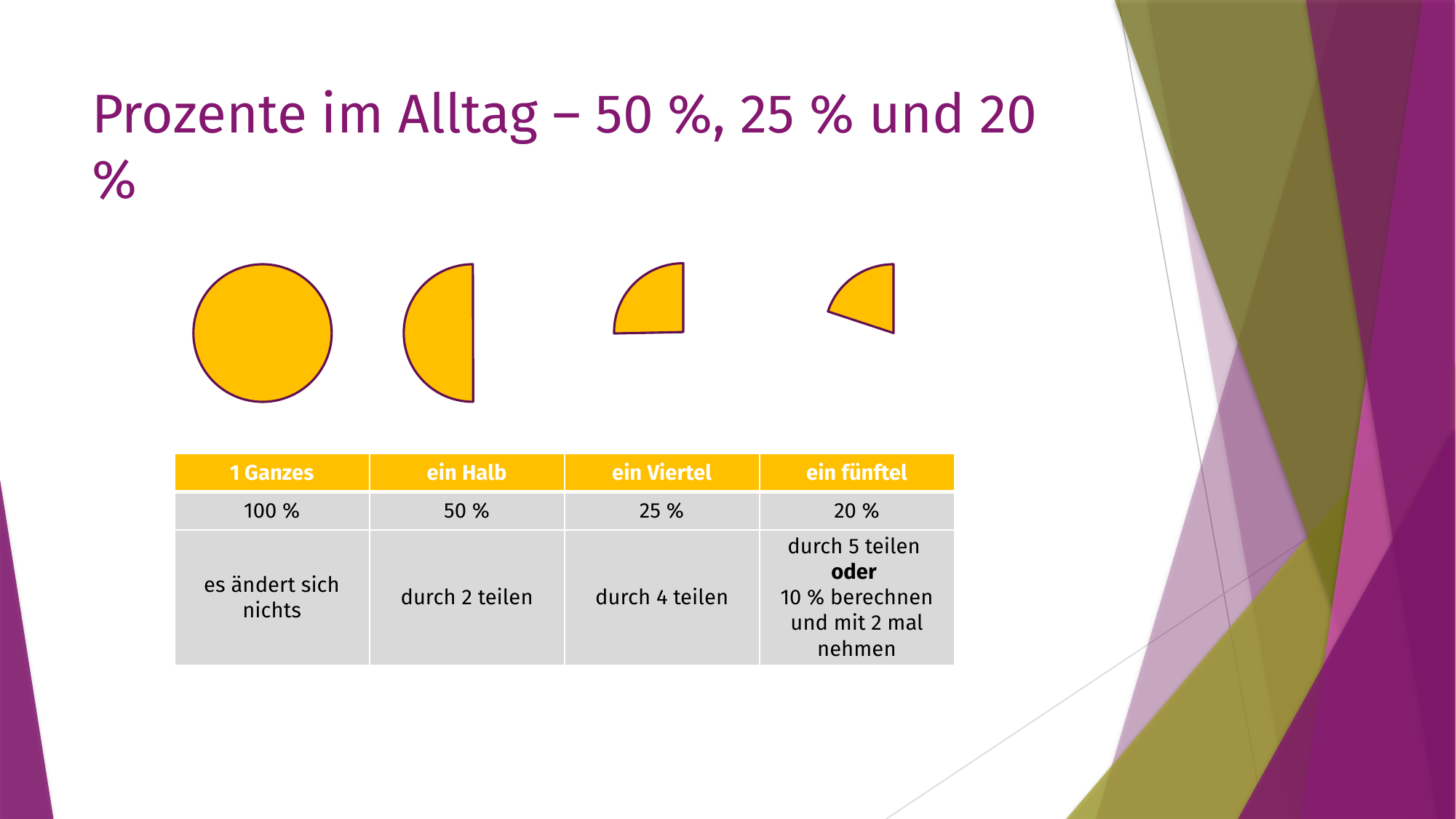

# Prozente im Alltag – 50 %, 25 % und 20 %

| 1 Ganzes | ein Halb | ein Viertel | ein fünftel |
| --- | --- | --- | --- |
| 100 % | 50 % | 25 % | 20 % |
| es ändert sich nichts | durch 2 teilen | durch 4 teilen | durch 5 teilen oder 10 % berechnen und mit 2 mal nehmen |